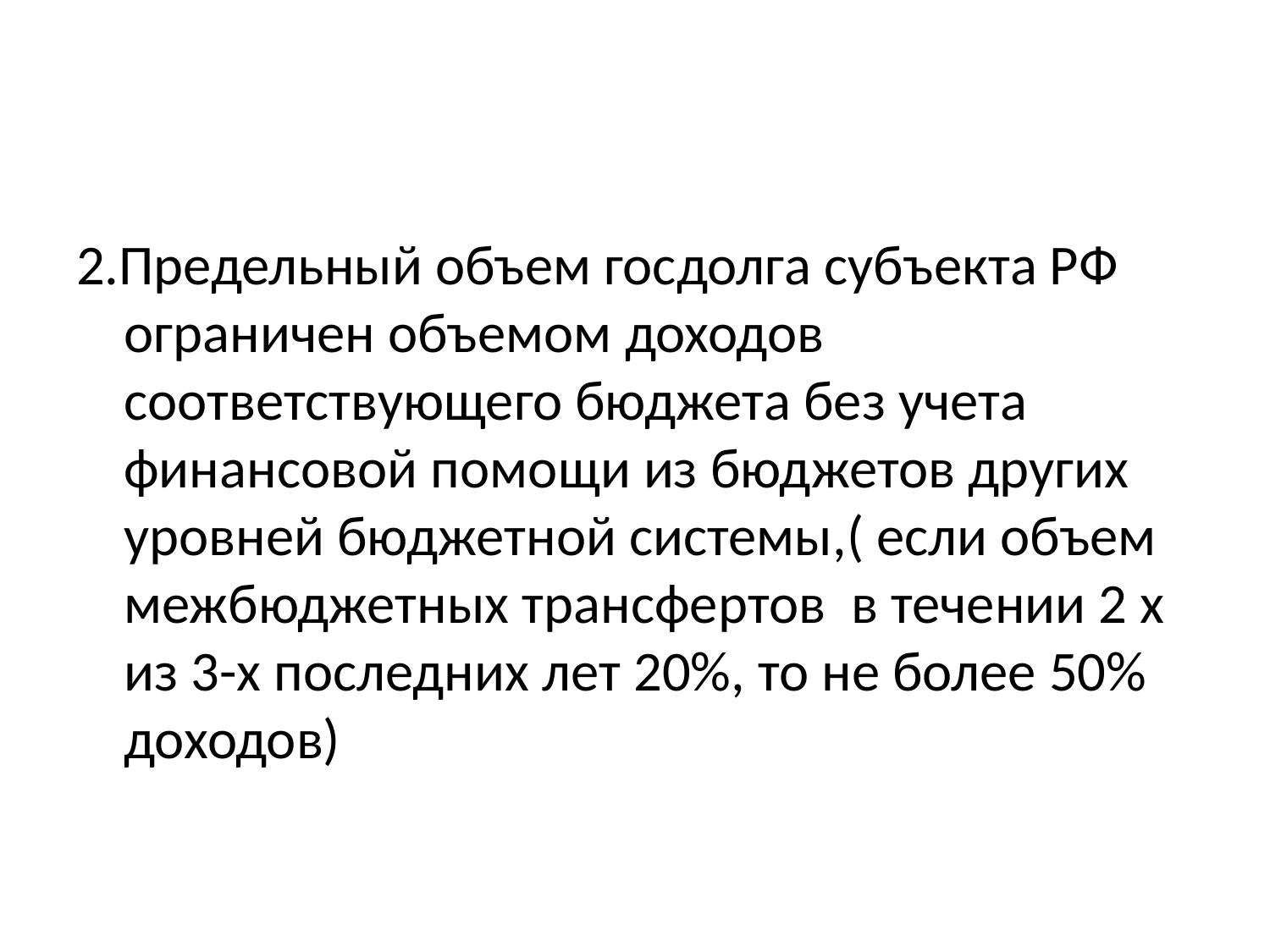

#
2.Предельный объем госдолга субъекта РФ ограничен объемом доходов соответствующего бюджета без учета финансовой помощи из бюджетов других уровней бюджетной системы,( если объем межбюджетных трансфертов  в течении 2 х из 3-х последних лет 20%, то не более 50% доходов)